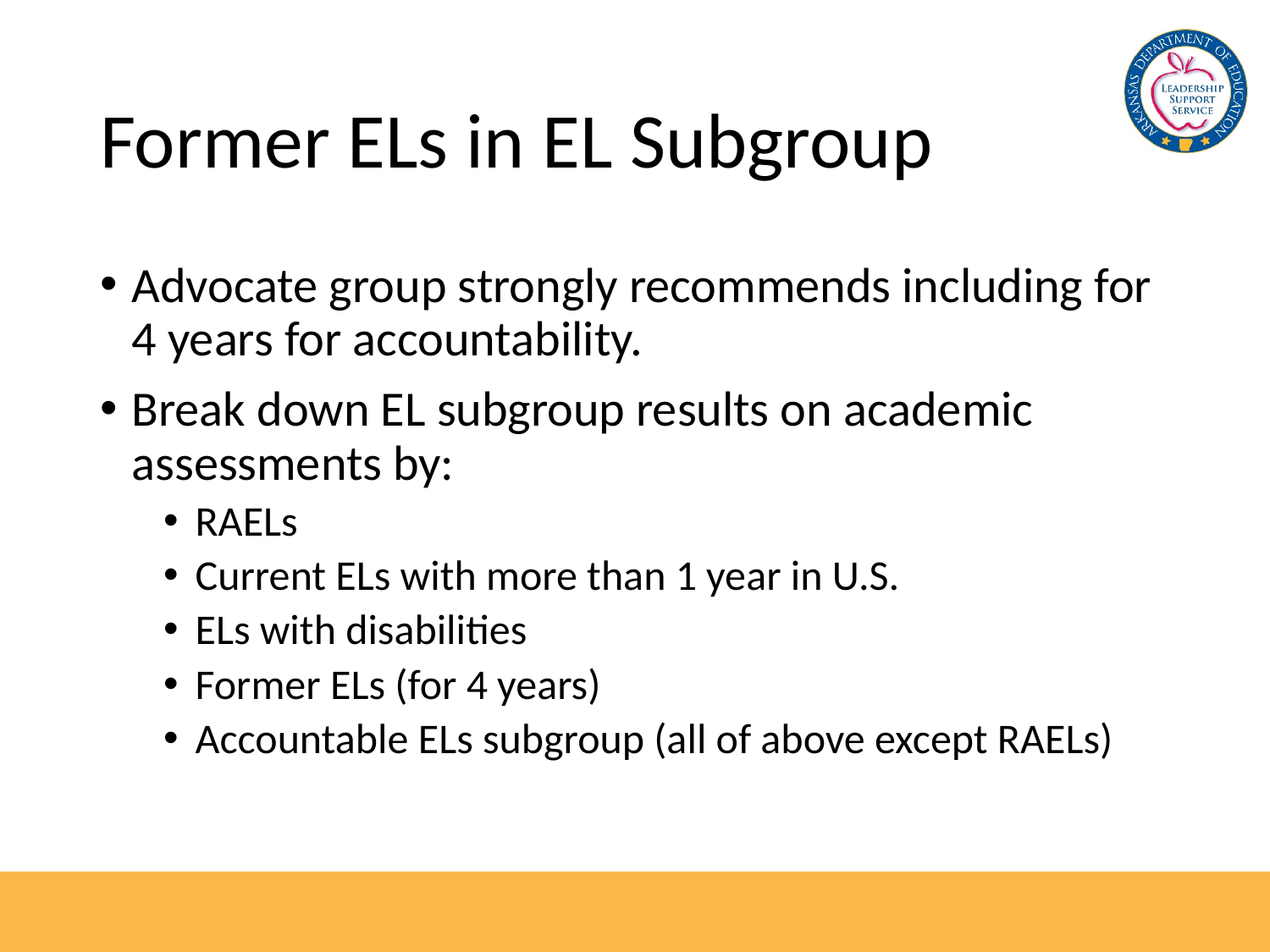

# Former ELs in EL Subgroup
Advocate group strongly recommends including for 4 years for accountability.
Break down EL subgroup results on academic assessments by:
RAELs
Current ELs with more than 1 year in U.S.
ELs with disabilities
Former ELs (for 4 years)
Accountable ELs subgroup (all of above except RAELs)